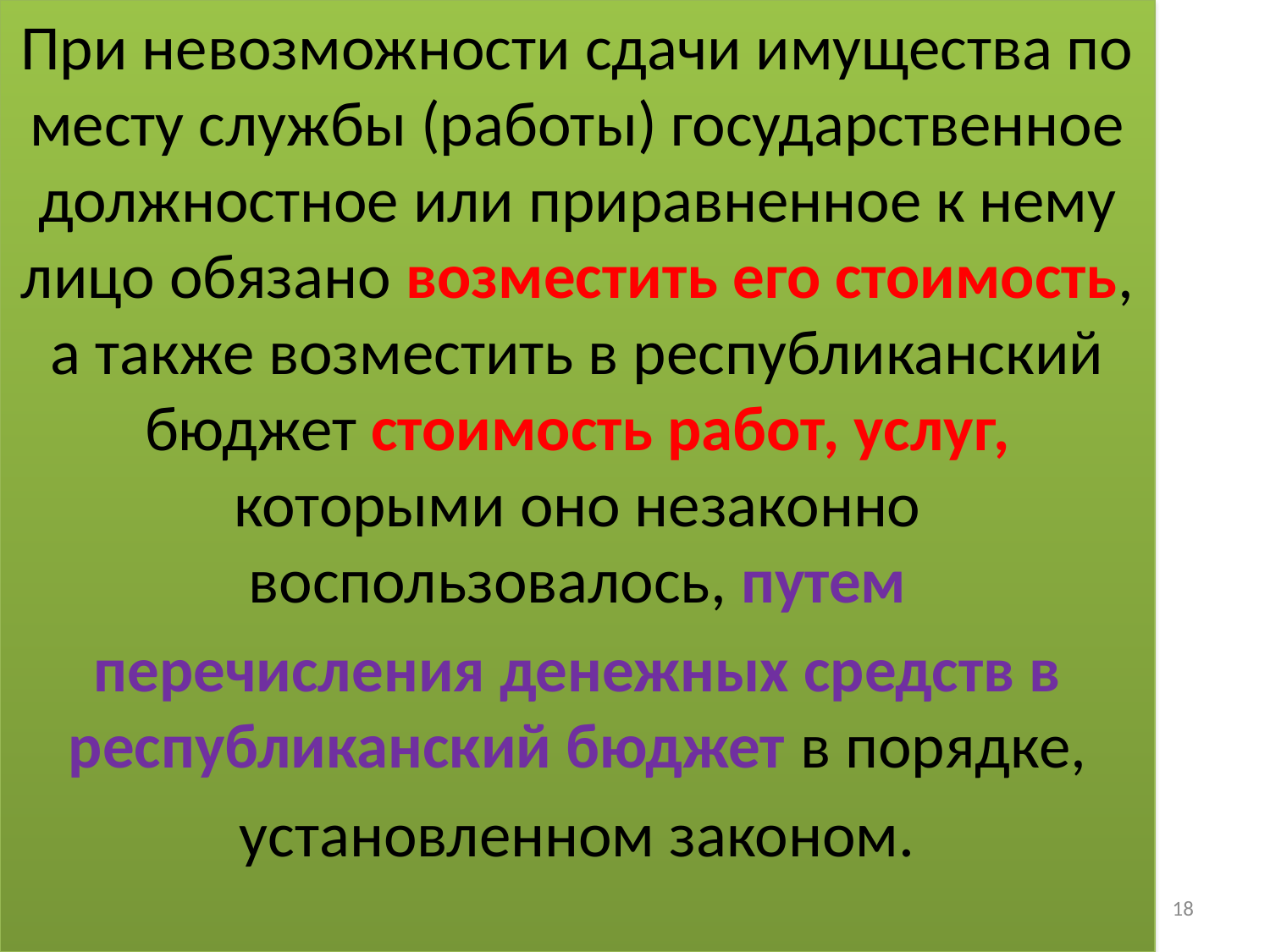

При невозможности сдачи имущества по месту службы (работы) государственное должностное или приравненное к нему лицо обязано возместить его стоимость, а также возместить в республиканский бюджет стоимость работ, услуг, которыми оно незаконно воспользовалось, путем
перечисления денежных средств в республиканский бюджет в порядке,
установленном законом.
#
18